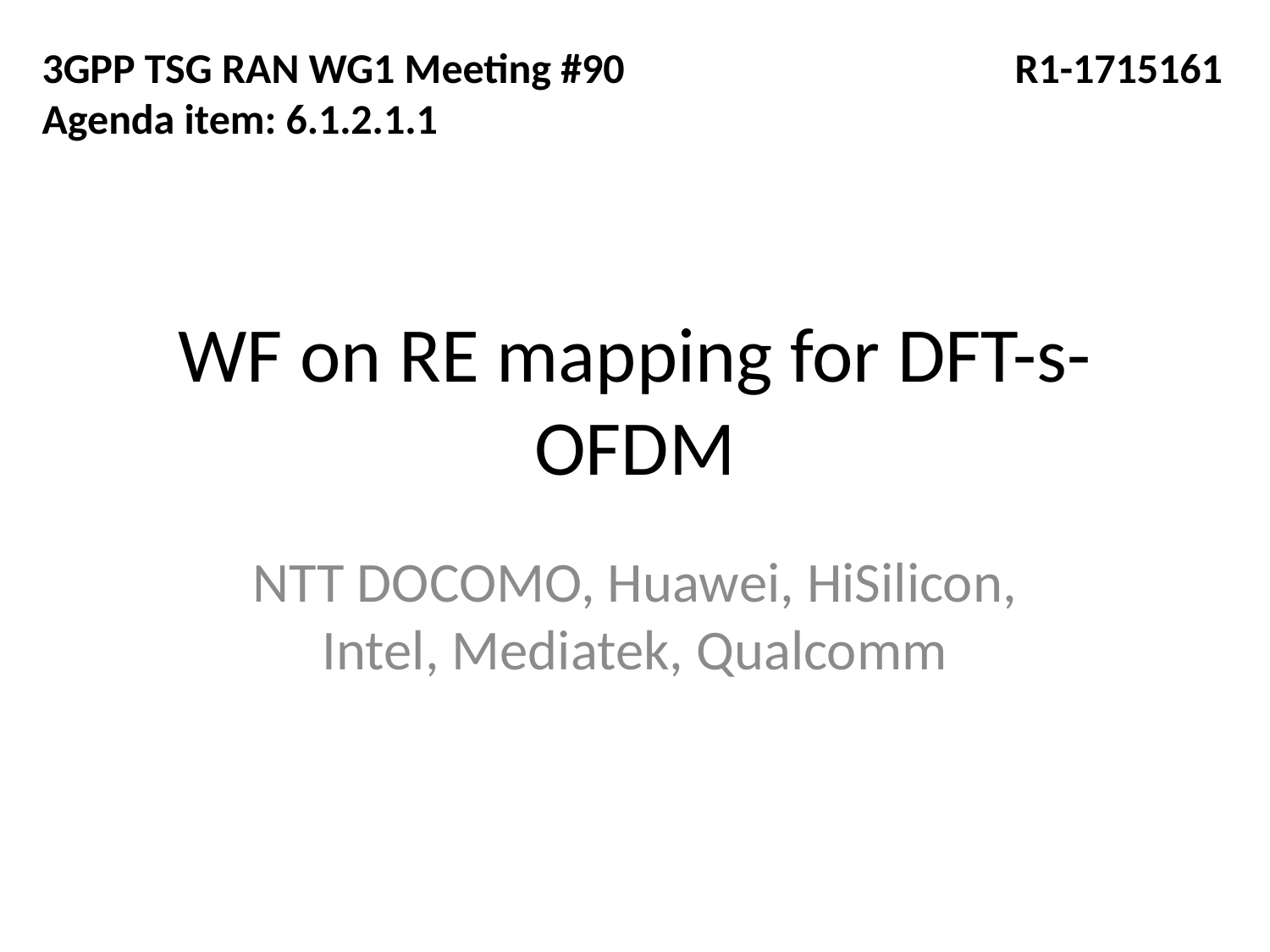

3GPP TSG RAN WG1 Meeting #90
Agenda item: 6.1.2.1.1
R1-1715161
# WF on RE mapping for DFT-s-OFDM
NTT DOCOMO, Huawei, HiSilicon, Intel, Mediatek, Qualcomm